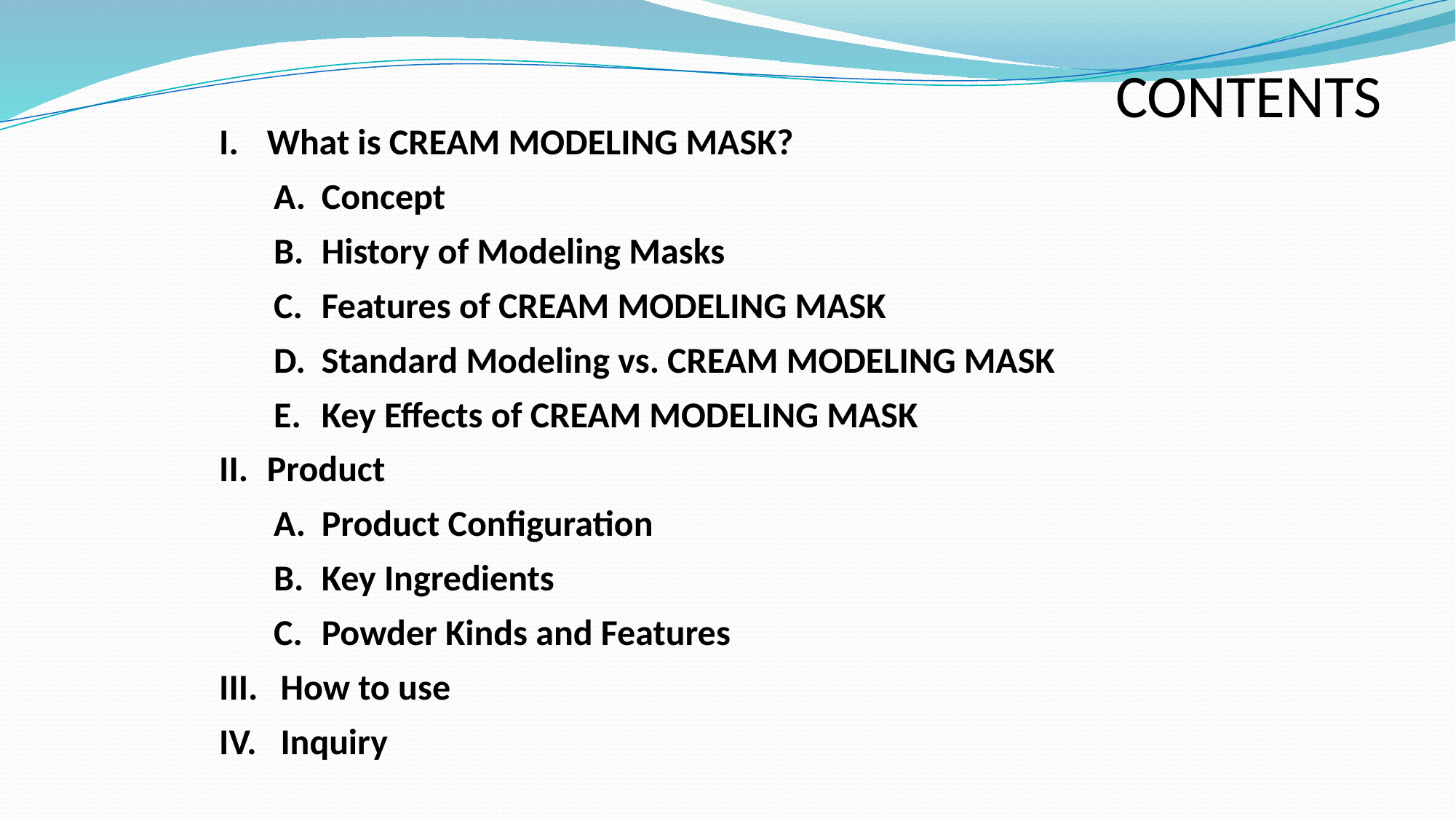

Contents

What is CREAM MODELING MASK?
Concept
History of Modeling Masks
Features of CREAM MODELING MASK
Standard Modeling vs. CREAM MODELING MASK
Key Effects of CREAM MODELING MASK
Product
Product Configuration
Key Ingredients
Powder Kinds and Features
How to use
Inquiry